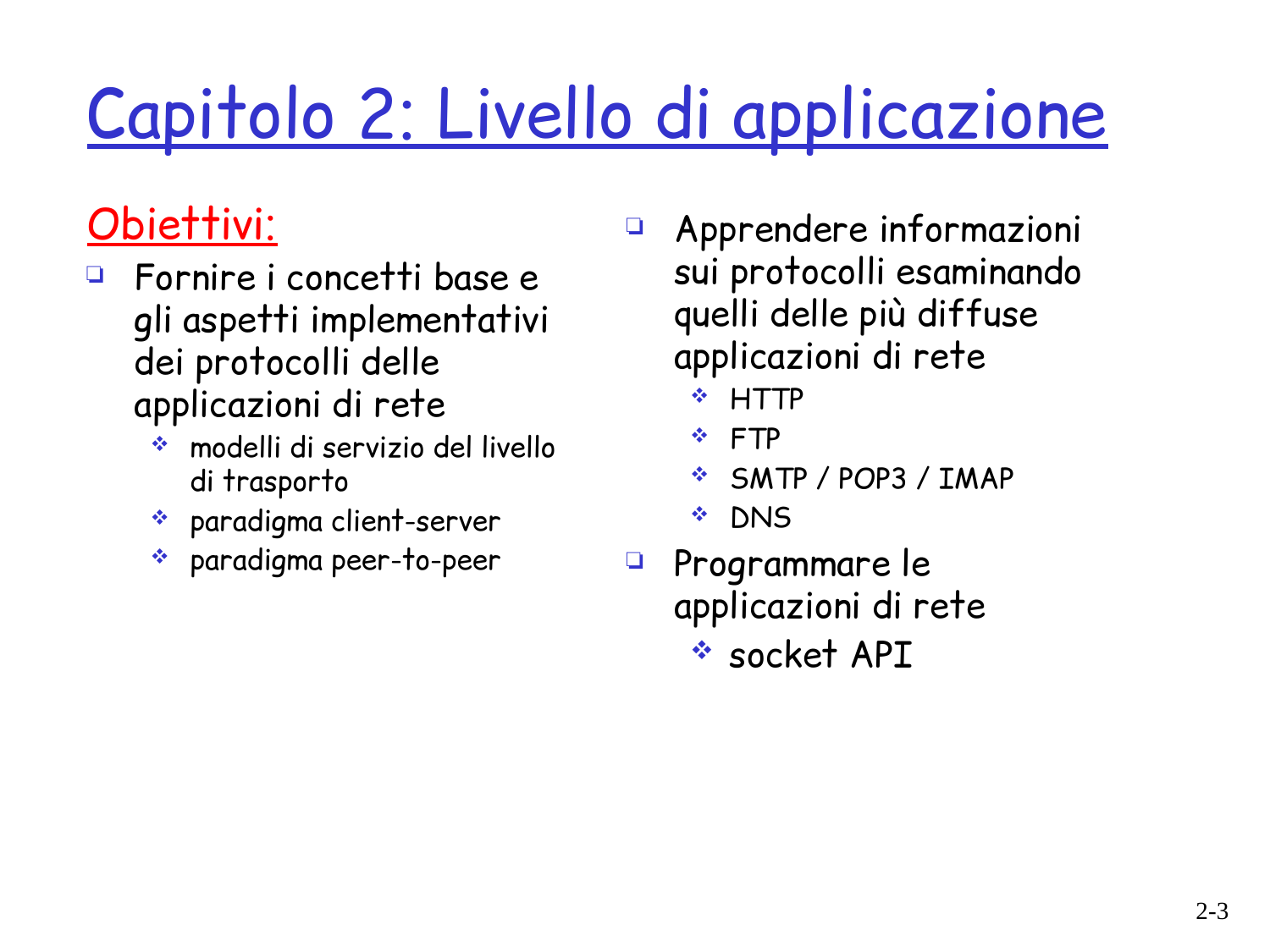

# Capitolo 2: Livello di applicazione
Obiettivi:
Fornire i concetti base e gli aspetti implementativi dei protocolli delle applicazioni di rete
modelli di servizio del livello di trasporto
paradigma client-server
paradigma peer-to-peer

Apprendere informazioni sui protocolli esaminando quelli delle più diffuse applicazioni di rete
HTTP
FTP
SMTP / POP3 / IMAP
DNS
Programmare le applicazioni di rete
socket API
2-3